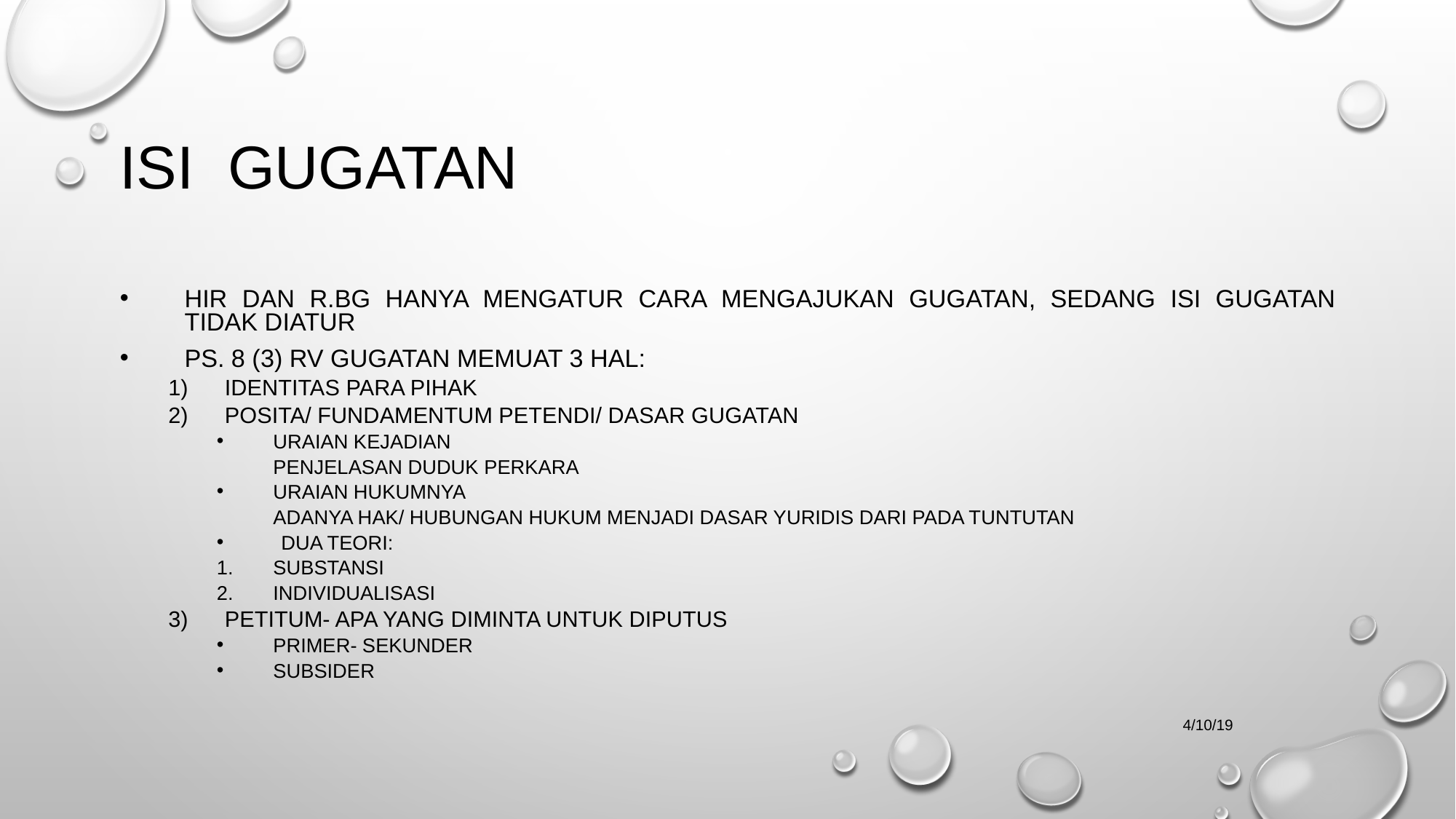

# ISI  GUGATAN
HIR dan R.Bg hanya mengatur cara mengajukan gugatan, sedang isi gugatan tidak diatur
Ps. 8 (3) RV gugatan memuat 3 hal:
Identitas para pihak
Posita/ fundamentum petendi/ dasar gugatan
Uraian kejadian
	Penjelasan duduk perkara
Uraian hukumnya
	Adanya hak/ hubungan hukum menjadi dasar yuridis dari pada tuntutan
Dua teori:
Substansi
individualisasi
Petitum- apa yang diminta untuk diputus
Primer- sekunder
subsider
4/10/19